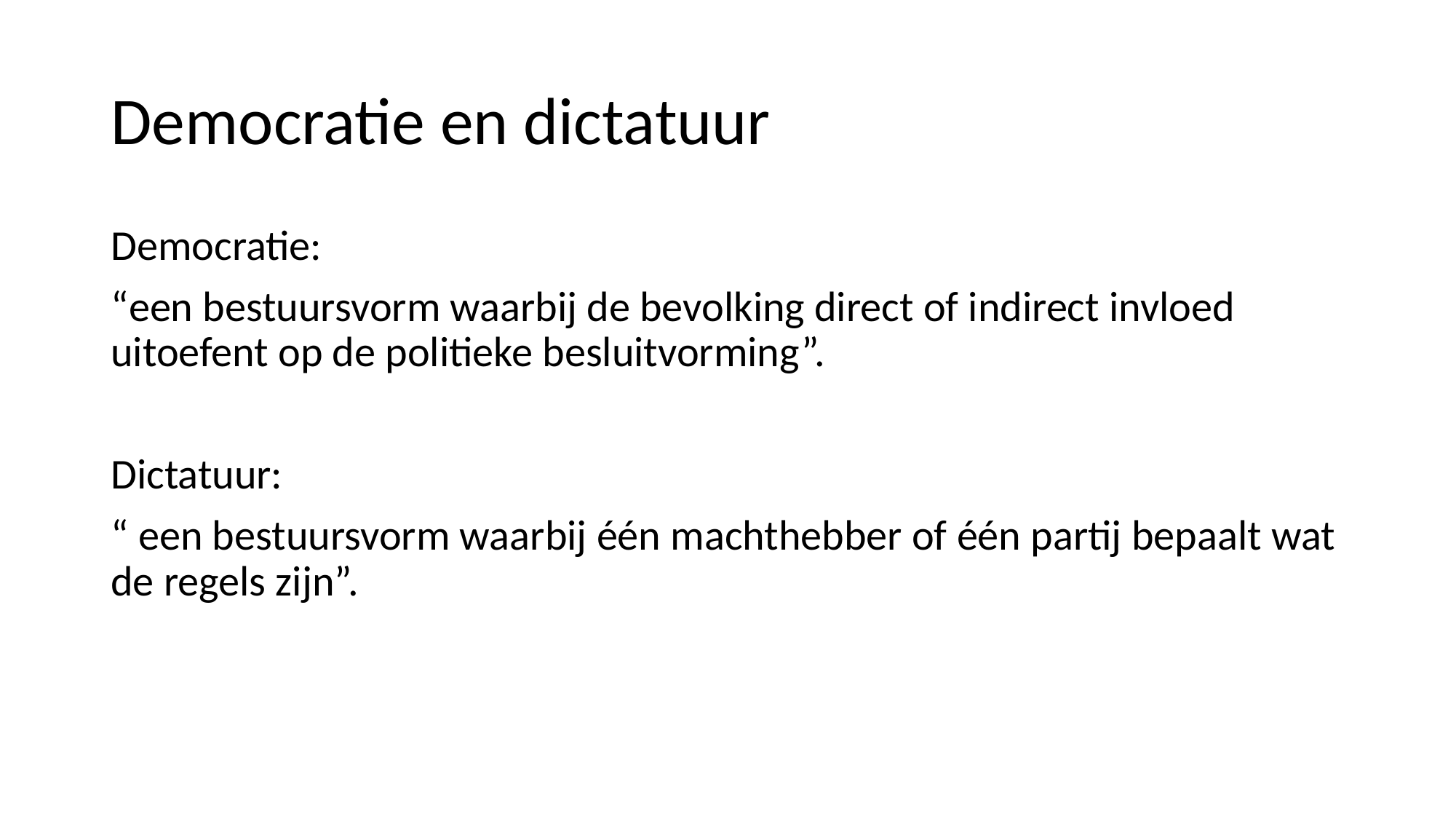

# Democratie en dictatuur
Democratie:
“een bestuursvorm waarbij de bevolking direct of indirect invloed uitoefent op de politieke besluitvorming”.

Dictatuur:
“ een bestuursvorm waarbij één machthebber of één partij bepaalt wat de regels zijn”.